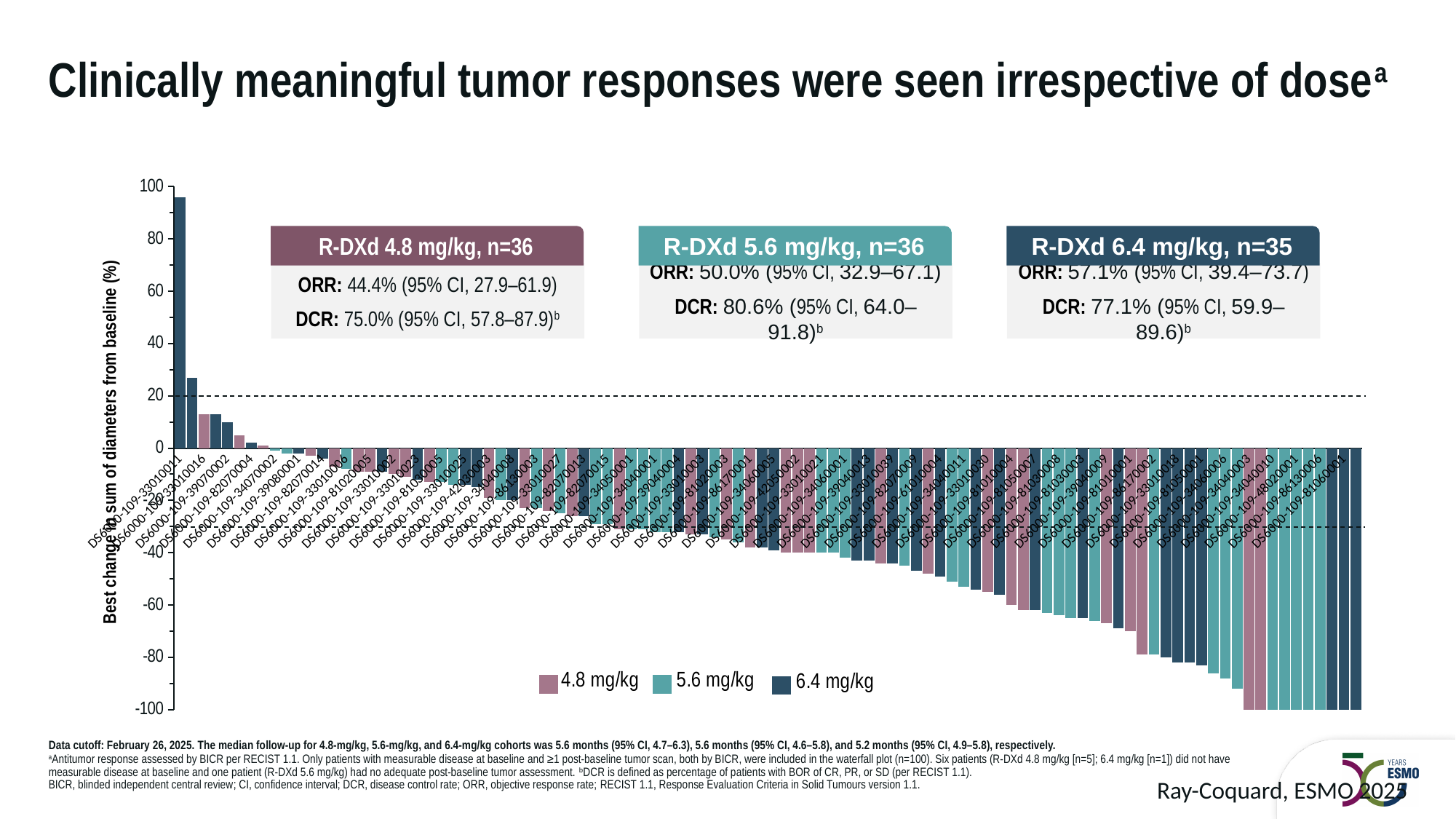

# Clinically meaningful tumor responses were seen irrespective of dosea

### Chart

| Category | 6.4 mg/kg | 5.6 mg/kg | 4.8 mg/kg |
|---|---|---|---|
| DS6000-109-33010011 | 96.0 | 0.0 | 0.0 |
| DS6000-109-33010028 | 27.0 | 0.0 | 0.0 |
| DS6000-109-33010016 | 0.0 | 0.0 | 13.0 |
| DS6000-109-33010019 | 13.0 | 0.0 | 0.0 |
| DS6000-109-39070002 | 10.0 | 0.0 | 0.0 |
| DS6000-109-81050006 | 0.0 | 0.0 | 5.0 |
| DS6000-109-82070004 | 2.0 | 0.0 | 0.0 |
| DS6000-109-88050002 | 0.0 | 0.0 | 1.0 |
| DS6000-109-34070002 | 0.0 | -1.0 | 0.0 |
| DS6000-109-82070001 | 0.0 | -2.0 | 0.0 |
| DS6000-109-39080001 | -2.0 | 0.0 | 0.0 |
| DS6000-109-39040006 | 0.0 | 0.0 | -3.0 |
| DS6000-109-82070014 | -4.0 | 0.0 | 0.0 |
| DS6000-109-33010029 | 0.0 | 0.0 | -7.0 |
| DS6000-109-33010006 | 0.0 | -8.0 | 0.0 |
| DS6000-109-39040015 | 0.0 | 0.0 | -9.0 |
| DS6000-109-81020005 | 0.0 | 0.0 | -9.0 |
| DS6000-109-39040005 | -9.0 | 0.0 | 0.0 |
| DS6000-109-33010002 | 0.0 | 0.0 | -10.0 |
| DS6000-109-81010002 | 0.0 | 0.0 | -11.0 |
| DS6000-109-33010023 | -12.0 | 0.0 | 0.0 |
| DS6000-109-34020001 | 0.0 | 0.0 | -13.0 |
| DS6000-109-81030005 | 0.0 | -13.0 | 0.0 |
| DS6000-109-82010002 | 0.0 | -14.0 | 0.0 |
| DS6000-109-33010025 | -14.0 | 0.0 | 0.0 |
| DS6000-109-82030001 | -15.0 | 0.0 | 0.0 |
| DS6000-109-42030003 | 0.0 | 0.0 | -19.0 |
| DS6000-109-33010036 | 0.0 | -20.0 | 0.0 |
| DS6000-109-34040008 | -20.0 | 0.0 | 0.0 |
| DS6000-109-81100002 | 0.0 | 0.0 | -23.0 |
| DS6000-109-86130003 | 0.0 | -23.0 | 0.0 |
| DS6000-109-34040012 | 0.0 | 0.0 | -24.0 |
| DS6000-109-33010027 | 0.0 | -25.0 | 0.0 |
| DS6000-109-81110002 | 0.0 | 0.0 | -26.0 |
| DS6000-109-82070013 | -26.0 | 0.0 | 0.0 |
| DS6000-109-39040007 | 0.0 | -29.0 | 0.0 |
| DS6000-109-82070015 | 0.0 | -29.0 | 0.0 |
| DS6000-109-33010007 | 0.0 | 0.0 | -31.0 |
| DS6000-109-34050001 | 0.0 | -31.0 | 0.0 |
| DS6000-109-42050001 | 0.0 | -31.0 | 0.0 |
| DS6000-109-34040001 | 0.0 | -32.0 | 0.0 |
| DS6000-109-39070001 | 0.0 | -32.0 | 0.0 |
| DS6000-109-39040004 | -32.0 | 0.0 | 0.0 |
| DS6000-109-34040009 | 0.0 | 0.0 | -33.0 |
| DS6000-109-33010003 | -33.0 | 0.0 | 0.0 |
| DS6000-109-81110001 | 0.0 | -34.0 | 0.0 |
| DS6000-109-81020003 | 0.0 | 0.0 | -35.0 |
| DS6000-109-39040011 | 0.0 | -36.0 | 0.0 |
| DS6000-109-86170001 | 0.0 | 0.0 | -38.0 |
| DS6000-109-34050002 | -38.0 | 0.0 | 0.0 |
| DS6000-109-34060005 | -39.0 | 0.0 | 0.0 |
| DS6000-109-34040002 | 0.0 | 0.0 | -40.0 |
| DS6000-109-42050002 | 0.0 | 0.0 | -40.0 |
| DS6000-109-82070018 | 0.0 | 0.0 | -40.0 |
| DS6000-109-33010021 | 0.0 | -40.0 | 0.0 |
| DS6000-109-33010038 | 0.0 | -40.0 | 0.0 |
| DS6000-109-34060001 | 0.0 | -42.0 | 0.0 |
| DS6000-109-39040008 | -43.0 | 0.0 | 0.0 |
| DS6000-109-39040013 | -43.0 | 0.0 | 0.0 |
| DS6000-109-86050001 | 0.0 | 0.0 | -44.0 |
| DS6000-109-33010039 | -44.0 | 0.0 | 0.0 |
| DS6000-109-33010034 | 0.0 | -45.0 | 0.0 |
| DS6000-109-82070009 | -47.0 | 0.0 | 0.0 |
| DS6000-109-86100003 | 0.0 | 0.0 | -48.0 |
| DS6000-109-61010004 | -49.0 | 0.0 | 0.0 |
| DS6000-109-39040002 | 0.0 | -51.0 | 0.0 |
| DS6000-109-34040011 | 0.0 | -53.0 | 0.0 |
| DS6000-109-81060003 | -54.0 | 0.0 | 0.0 |
| DS6000-109-33010030 | 0.0 | 0.0 | -55.0 |
| DS6000-109-81050003 | -56.0 | 0.0 | 0.0 |
| DS6000-109-81010004 | 0.0 | 0.0 | -60.0 |
| DS6000-109-82060001 | 0.0 | 0.0 | -62.0 |
| DS6000-109-81050007 | -62.0 | 0.0 | 0.0 |
| DS6000-109-33010004 | 0.0 | -63.0 | 0.0 |
| DS6000-109-81030008 | 0.0 | -64.0 | 0.0 |
| DS6000-109-33010035 | 0.0 | -65.0 | 0.0 |
| DS6000-109-81030003 | -65.0 | 0.0 | 0.0 |
| DS6000-109-33010014 | 0.0 | -66.0 | 0.0 |
| DS6000-109-39040009 | 0.0 | 0.0 | -67.0 |
| DS6000-109-33010001 | -69.0 | 0.0 | 0.0 |
| DS6000-109-81010001 | 0.0 | 0.0 | -70.0 |
| DS6000-109-34040007 | 0.0 | 0.0 | -79.0 |
| DS6000-109-86170002 | 0.0 | -79.0 | 0.0 |
| DS6000-109-33010012 | -80.0 | 0.0 | 0.0 |
| DS6000-109-33010018 | -82.0 | 0.0 | 0.0 |
| DS6000-109-34060007 | -82.0 | 0.0 | 0.0 |
| DS6000-109-81050001 | -83.0 | 0.0 | 0.0 |
| DS6000-109-81020007 | 0.0 | -86.0 | 0.0 |
| DS6000-109-34060006 | 0.0 | -88.0 | 0.0 |
| DS6000-109-82070016 | 0.0 | -92.0 | 0.0 |
| DS6000-109-34040003 | 0.0 | 0.0 | -100.0 |
| DS6000-109-42030004 | 0.0 | 0.0 | -100.0 |
| DS6000-109-34040010 | 0.0 | -100.0 | 0.0 |
| DS6000-109-39030001 | 0.0 | -100.0 | 0.0 |
| DS6000-109-48020001 | 0.0 | -100.0 | 0.0 |
| DS6000-109-82070005 | 0.0 | -100.0 | 0.0 |
| DS6000-109-86130006 | 0.0 | -100.0 | 0.0 |
| DS6000-109-34070001 | -100.0 | 0.0 | 0.0 |
| DS6000-109-81060001 | -100.0 | 0.0 | 0.0 |
| DS6000-109-86100001 | -100.0 | 0.0 | 0.0 |
R-DXd 4.8 mg/kg, n=36
ORR: 44.4% (95% CI, 27.9–61.9)
DCR: 75.0% (95% CI, 57.8–87.9)b
R-DXd 5.6 mg/kg, n=36
ORR: 50.0% (95% CI, 32.9–67.1)
DCR: 80.6% (95% CI, 64.0–91.8)b
R-DXd 6.4 mg/kg, n=35
ORR: 57.1% (95% CI, 39.4–73.7)
DCR: 77.1% (95% CI, 59.9–89.6)b
Best change in sum of diameters from baseline (%)
Data cutoff: February 26, 2025. The median follow-up for 4.8-mg/kg, 5.6-mg/kg, and 6.4-mg/kg cohorts was 5.6 months (95% CI, 4.7–6.3), 5.6 months (95% CI, 4.6–5.8), and 5.2 months (95% CI, 4.9–5.8), respectively.
aAntitumor response assessed by BICR per RECIST 1.1. Only patients with measurable disease at baseline and ≥1 post-baseline tumor scan, both by BICR, were included in the waterfall plot (n=100). Six patients (R-DXd 4.8 mg/kg [n=5]; 6.4 mg/kg [n=1]) did not have measurable disease at baseline and one patient (R-DXd 5.6 mg/kg) had no adequate post-baseline tumor assessment. bDCR is defined as percentage of patients with BOR of CR, PR, or SD (per RECIST 1.1).
BICR, blinded independent central review; CI, confidence interval; DCR, disease control rate; ORR, objective response rate; RECIST 1.1, Response Evaluation Criteria in Solid Tumours version 1.1.
Ray-Coquard, ESMO 2025